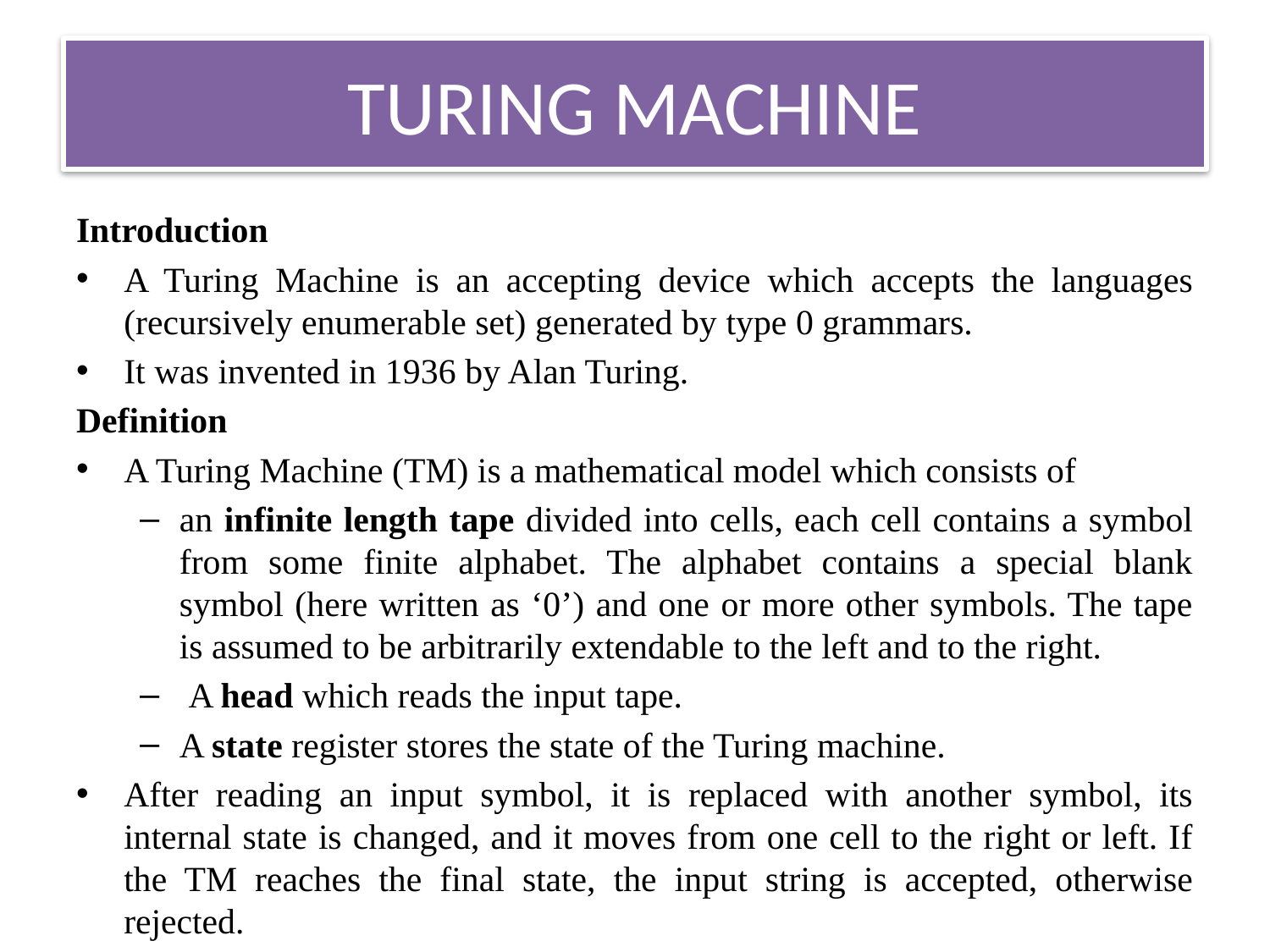

# TURING MACHINE
Introduction
A Turing Machine is an accepting device which accepts the languages (recursively enumerable set) generated by type 0 grammars.
It was invented in 1936 by Alan Turing.
Definition
A Turing Machine (TM) is a mathematical model which consists of
an infinite length tape divided into cells, each cell contains a symbol from some finite alphabet. The alphabet contains a special blank symbol (here written as ‘0’) and one or more other symbols. The tape is assumed to be arbitrarily extendable to the left and to the right.
 A head which reads the input tape.
A state register stores the state of the Turing machine.
After reading an input symbol, it is replaced with another symbol, its internal state is changed, and it moves from one cell to the right or left. If the TM reaches the final state, the input string is accepted, otherwise rejected.